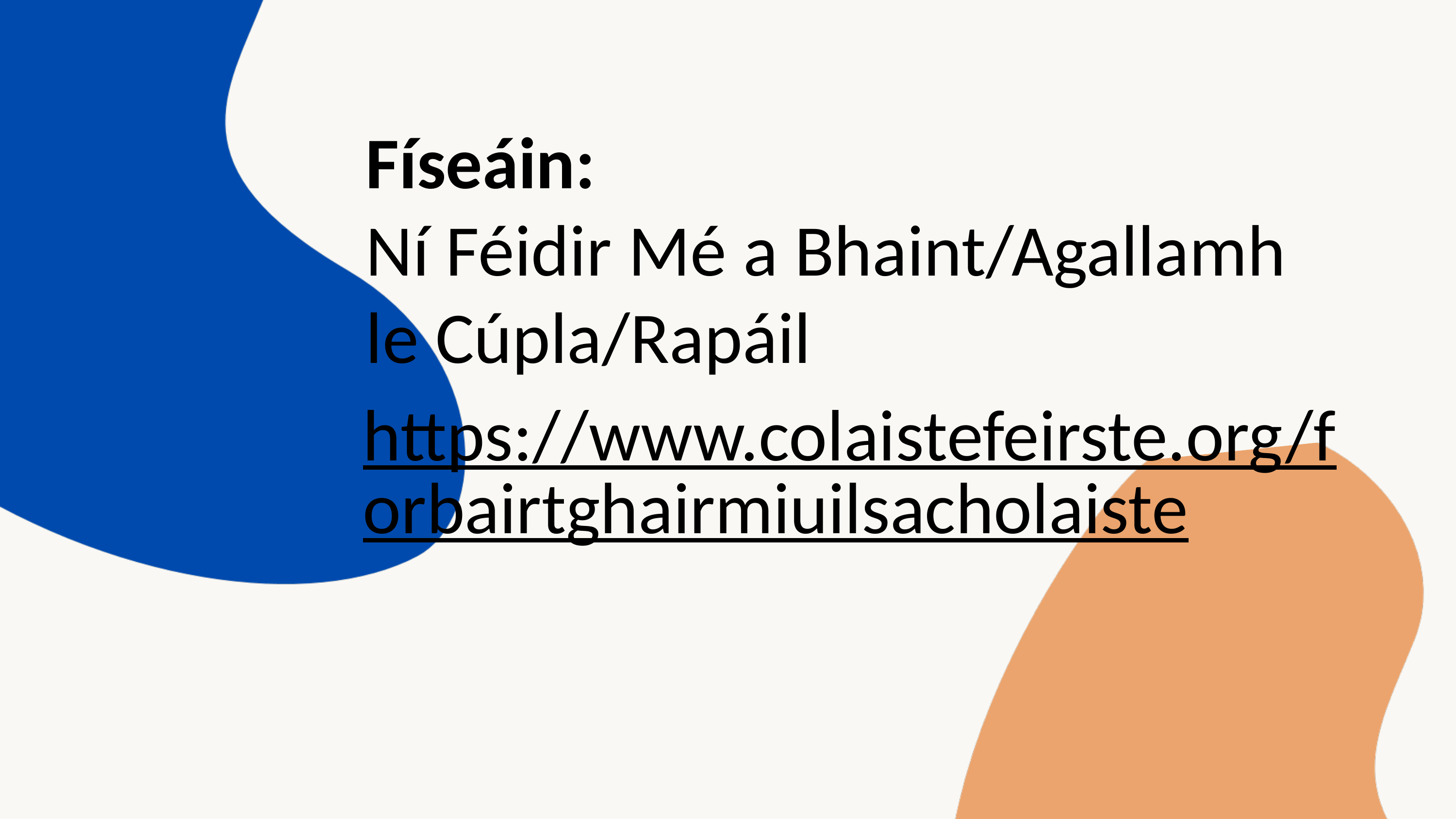

Físeáin:
Ní Féidir Mé a Bhaint/Agallamh le Cúpla/Rapáil
https://www.colaistefeirste.org/forbairtghairmiuilsacholaiste